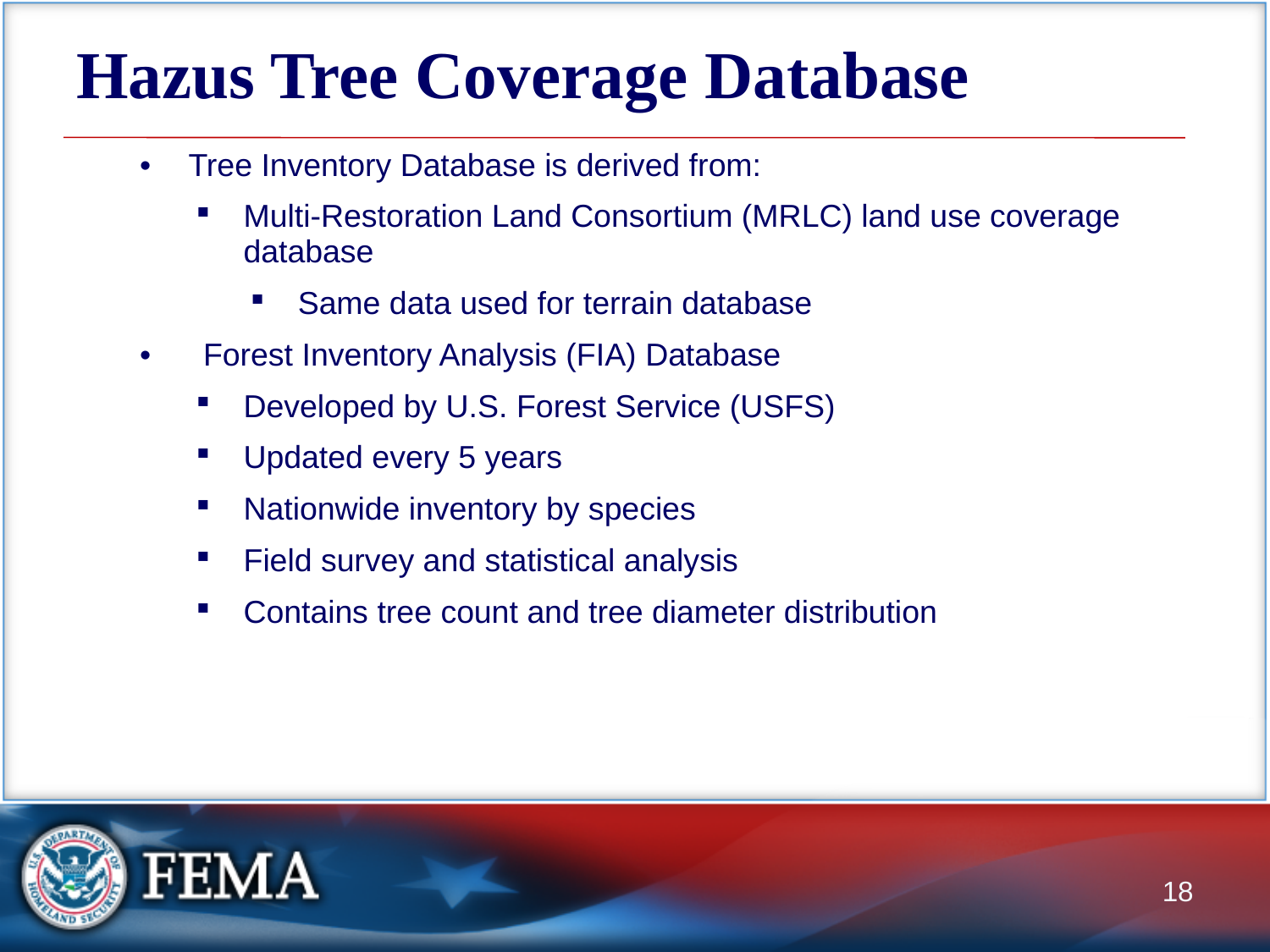

# Hazus Tree Coverage Database
| Tree Inventory Database is derived from: Multi-Restoration Land Consortium (MRLC) land use coverage database Same data used for terrain database Forest Inventory Analysis (FIA) Database Developed by U.S. Forest Service (USFS) Updated every 5 years Nationwide inventory by species Field survey and statistical analysis Contains tree count and tree diameter distribution |  |
| --- | --- |
|  |  |
|  |  |
18